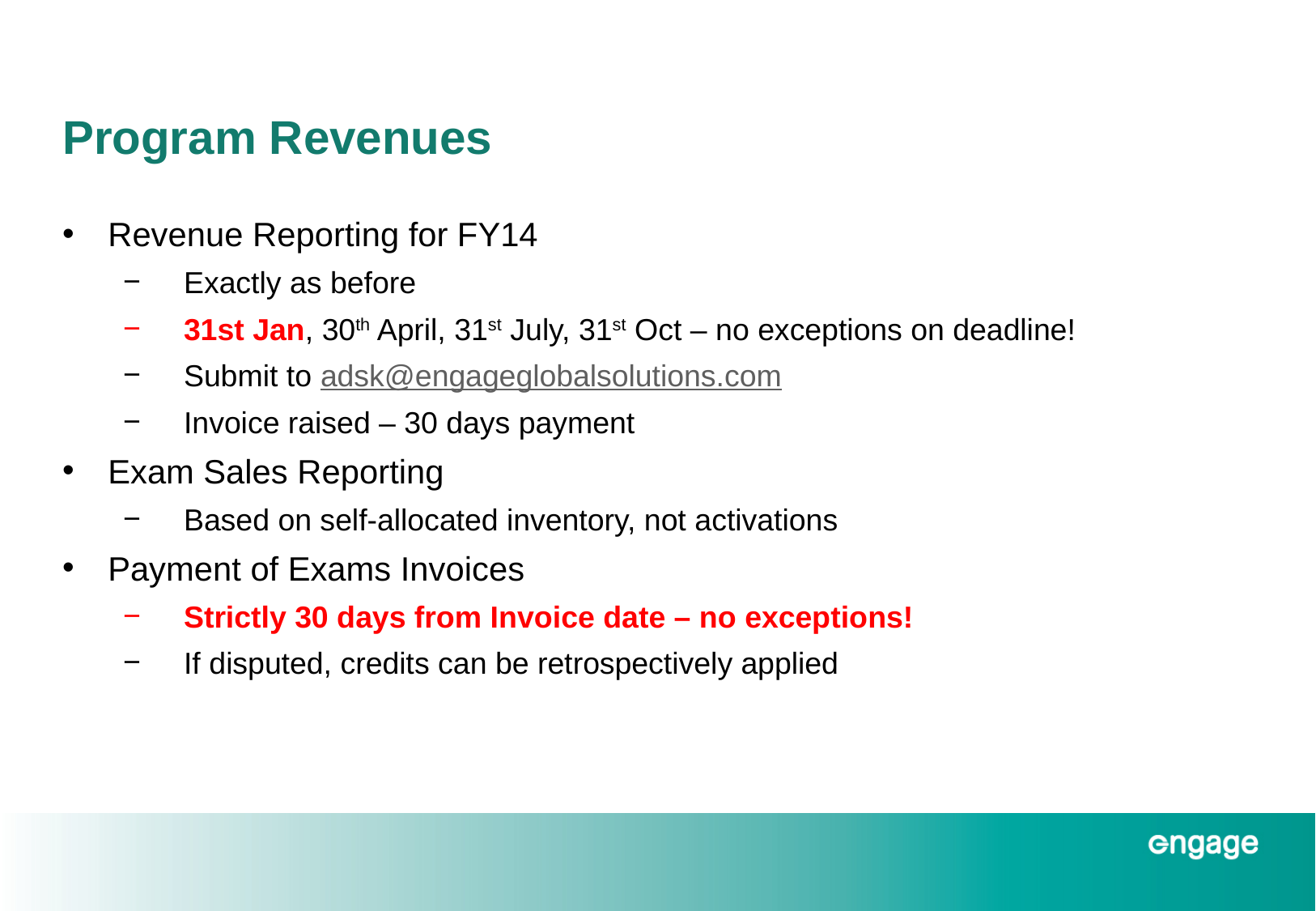

# Program Revenues

Revenue Reporting for FY14
Exactly as before
31st Jan, 30th April, 31st July, 31st Oct – no exceptions on deadline!
Submit to adsk@engageglobalsolutions.com
Invoice raised – 30 days payment
Exam Sales Reporting
Based on self-allocated inventory, not activations
Payment of Exams Invoices
Strictly 30 days from Invoice date – no exceptions!
If disputed, credits can be retrospectively applied